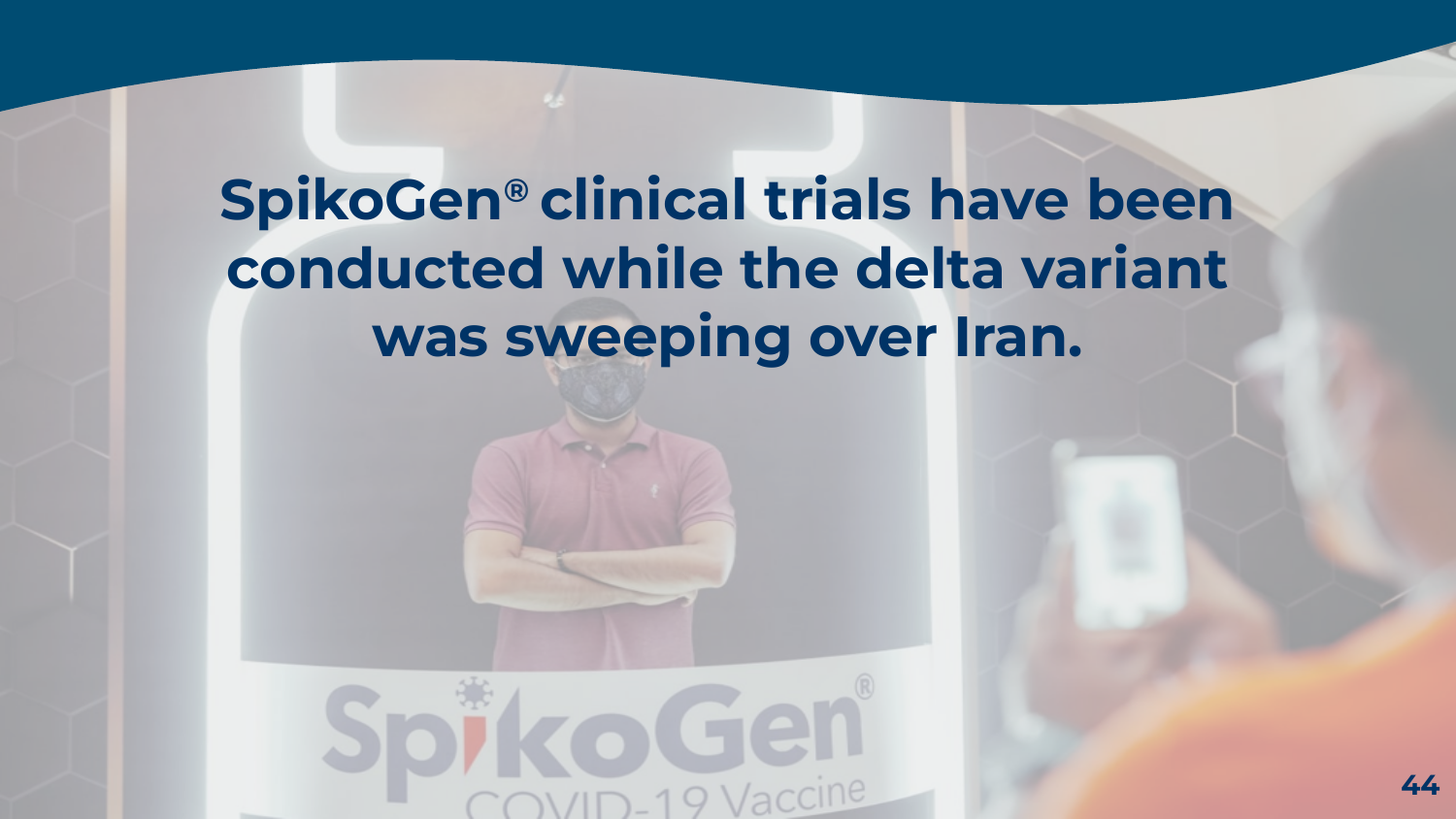

SpikoGen® clinical trials have been conducted while the delta variant was sweeping over Iran.
44